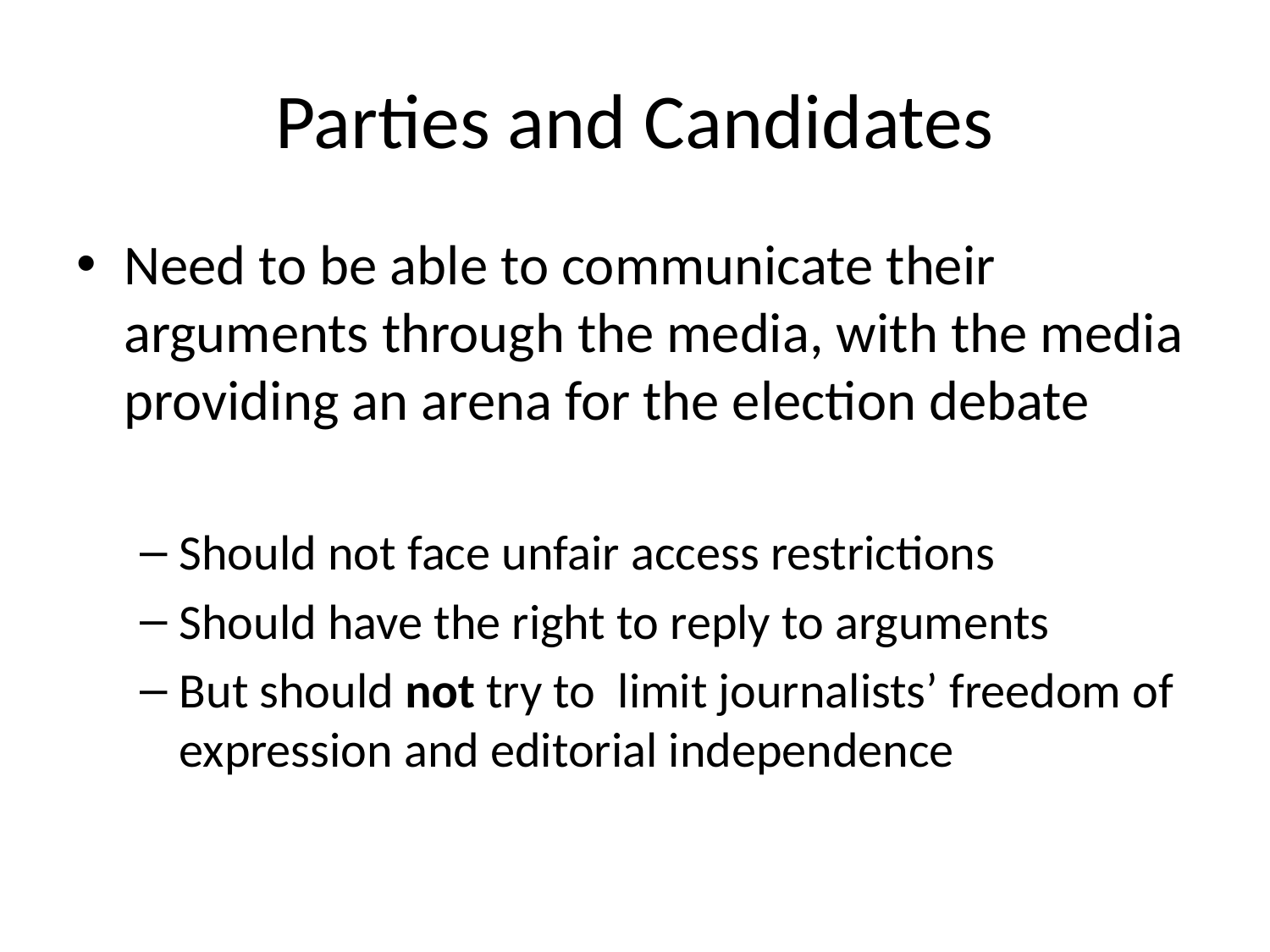

# Parties and Candidates
Need to be able to communicate their arguments through the media, with the media providing an arena for the election debate

Should not face unfair access restrictions
Should have the right to reply to arguments
But should not try to  limit journalists’ freedom of expression and editorial independence